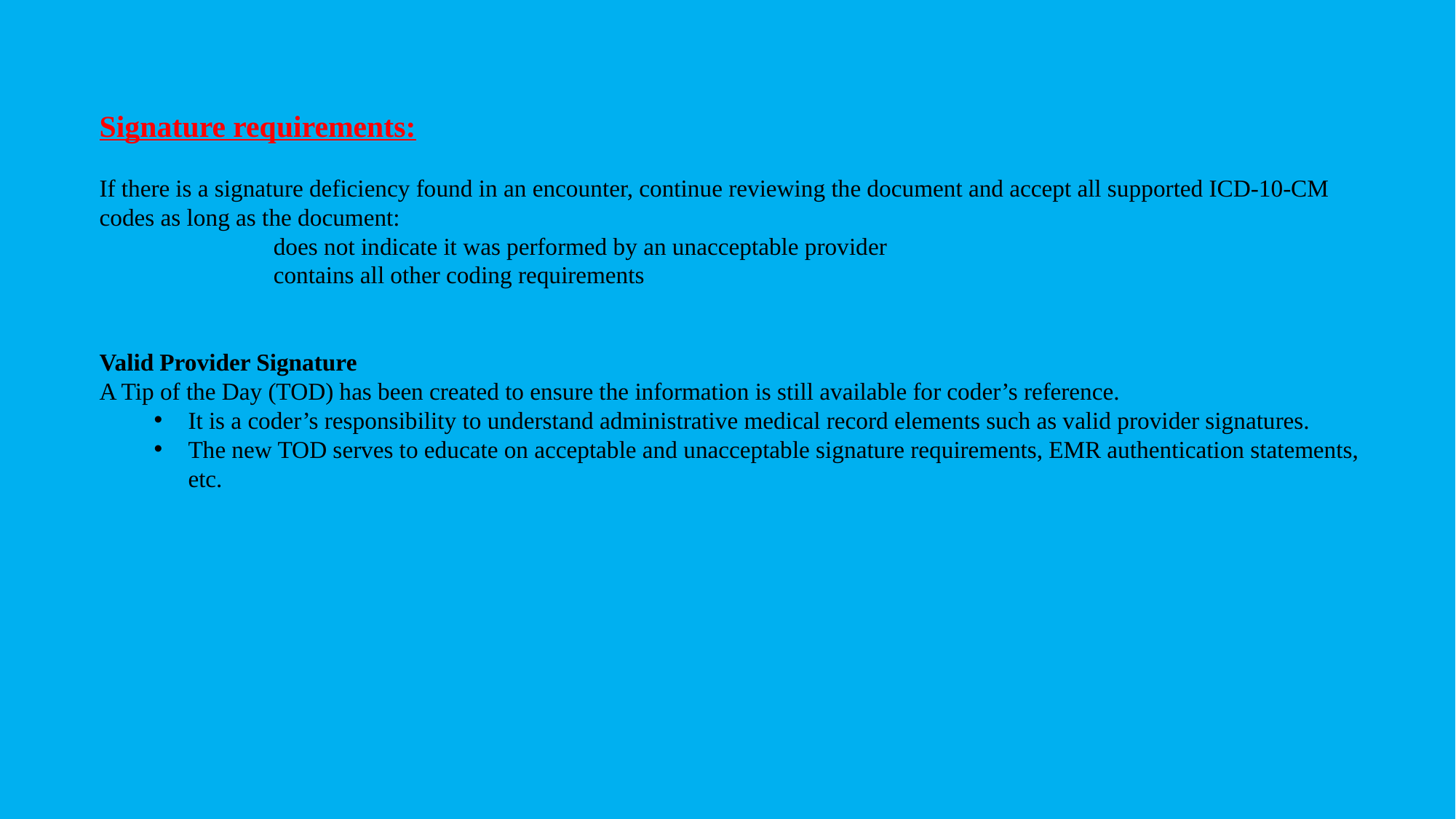

Signature requirements:

If there is a signature deficiency found in an encounter, continue reviewing the document and accept all supported ICD-10-CM codes as long as the document:
                             does not indicate it was performed by an unacceptable provider
                             contains all other coding requirements

Valid Provider Signature
A Tip of the Day (TOD) has been created to ensure the information is still available for coder’s reference.
It is a coder’s responsibility to understand administrative medical record elements such as valid provider signatures.
The new TOD serves to educate on acceptable and unacceptable signature requirements, EMR authentication statements, etc.